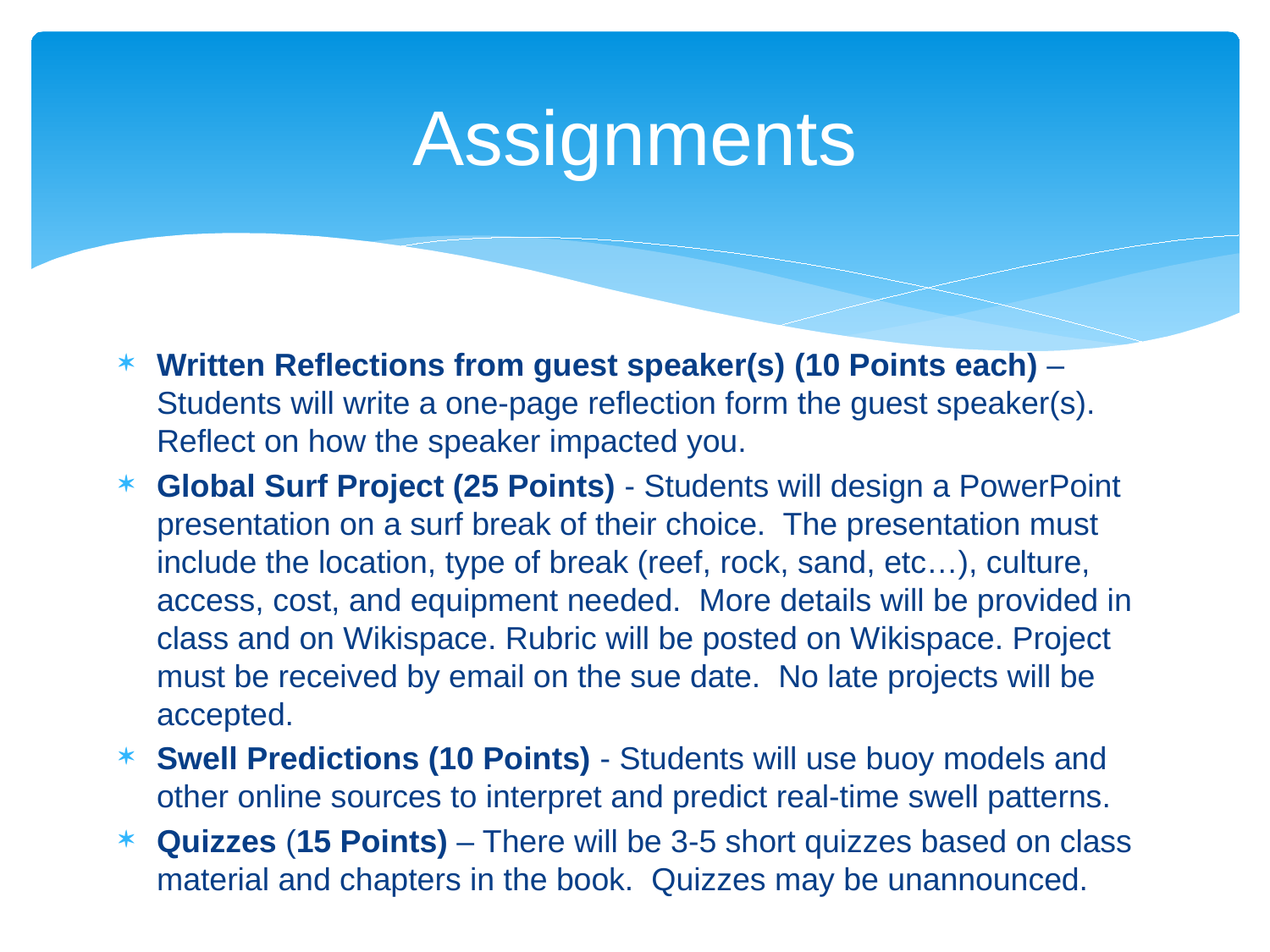

# Assignments
Written Reflections from guest speaker(s) (10 Points each) – Students will write a one-page reflection form the guest speaker(s).  Reflect on how the speaker impacted you.
Global Surf Project (25 Points) - Students will design a PowerPoint presentation on a surf break of their choice.  The presentation must include the location, type of break (reef, rock, sand, etc…), culture, access, cost, and equipment needed.  More details will be provided in class and on Wikispace. Rubric will be posted on Wikispace. Project must be received by email on the sue date.  No late projects will be accepted.
Swell Predictions (10 Points) - Students will use buoy models and other online sources to interpret and predict real-time swell patterns.
Quizzes (15 Points) – There will be 3-5 short quizzes based on class material and chapters in the book.  Quizzes may be unannounced.